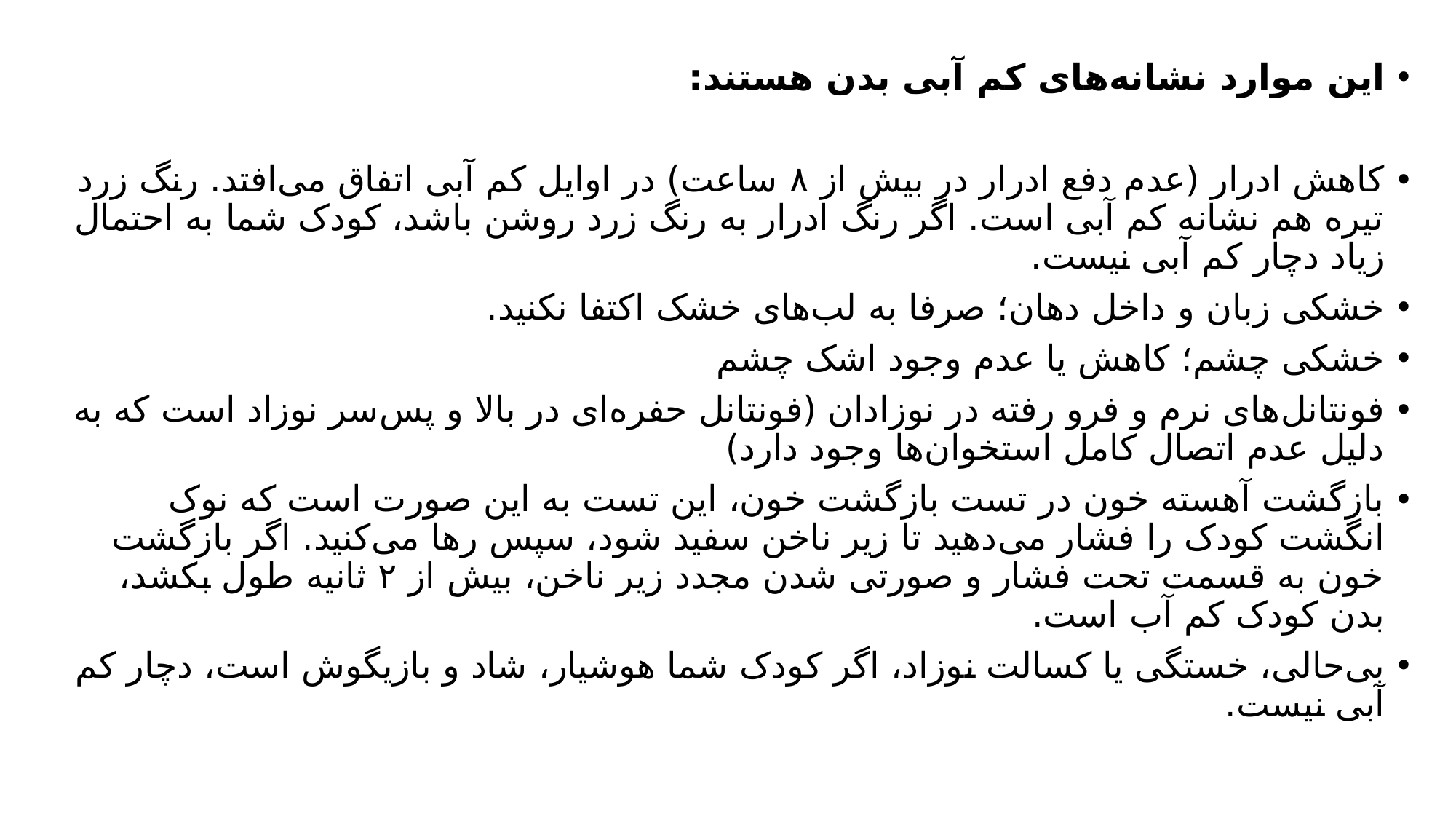

این موارد نشانه‌های کم آبی بدن هستند:

کاهش ادرار (عدم دفع ادرار در بیش از ۸ ساعت) در اوایل کم آبی اتفاق می‌افتد. رنگ زرد تیره هم نشانه کم آبی است. اگر رنگ ادرار به رنگ زرد روشن باشد، کودک شما به احتمال زیاد دچار کم آبی نیست.
خشکی زبان و داخل دهان؛ صرفا به لب‌های خشک اکتفا نکنید.
خشکی چشم؛ کاهش یا عدم وجود اشک چشم
فونتانل‌های نرم و فرو رفته در نوزادان (فونتانل حفره‌ای در بالا و پس‌سر نوزاد است که به دلیل عدم اتصال کامل استخوان‌ها وجود دارد)
بازگشت آهسته خون در تست بازگشت خون، این تست به این صورت است که نوک انگشت کودک را فشار می‌دهید تا زیر ناخن سفید شود، سپس رها می‌کنید. اگر بازگشت خون به قسمت تحت فشار و صورتی شدن مجدد زیر ناخن، بیش از ۲ ثانیه طول بکشد، بدن کودک کم آب است.
بی‌حالی، خستگی یا کسالت نوزاد، اگر کودک شما هوشیار، شاد و بازیگوش است، دچار کم آبی نیست.